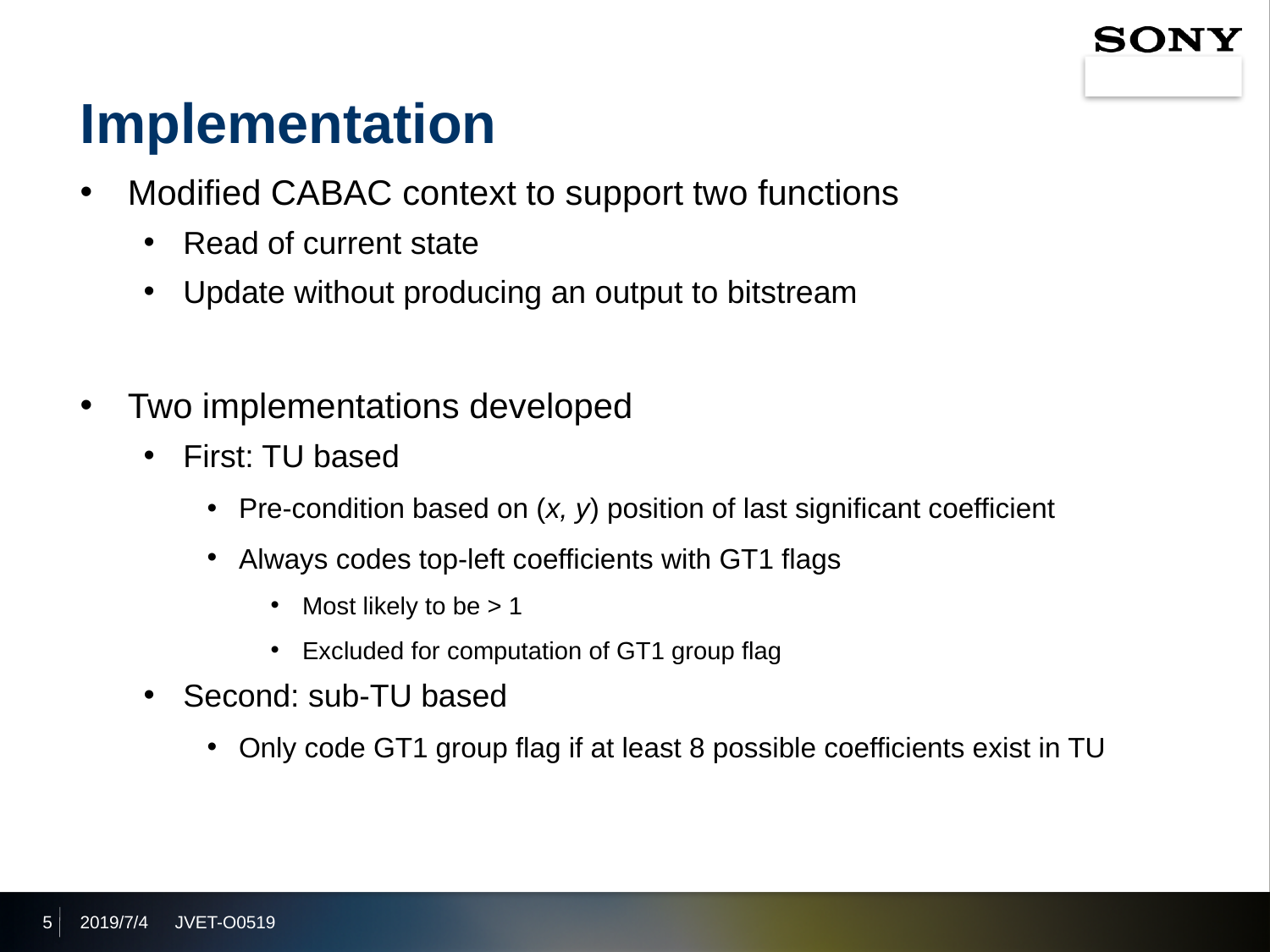

# Implementation
Modified CABAC context to support two functions
Read of current state
Update without producing an output to bitstream

Two implementations developed
First: TU based
Pre-condition based on (x, y) position of last significant coefficient
Always codes top-left coefficients with GT1 flags
Most likely to be > 1
Excluded for computation of GT1 group flag
Second: sub-TU based
Only code GT1 group flag if at least 8 possible coefficients exist in TU
5
2019/7/4
JVET-O0519